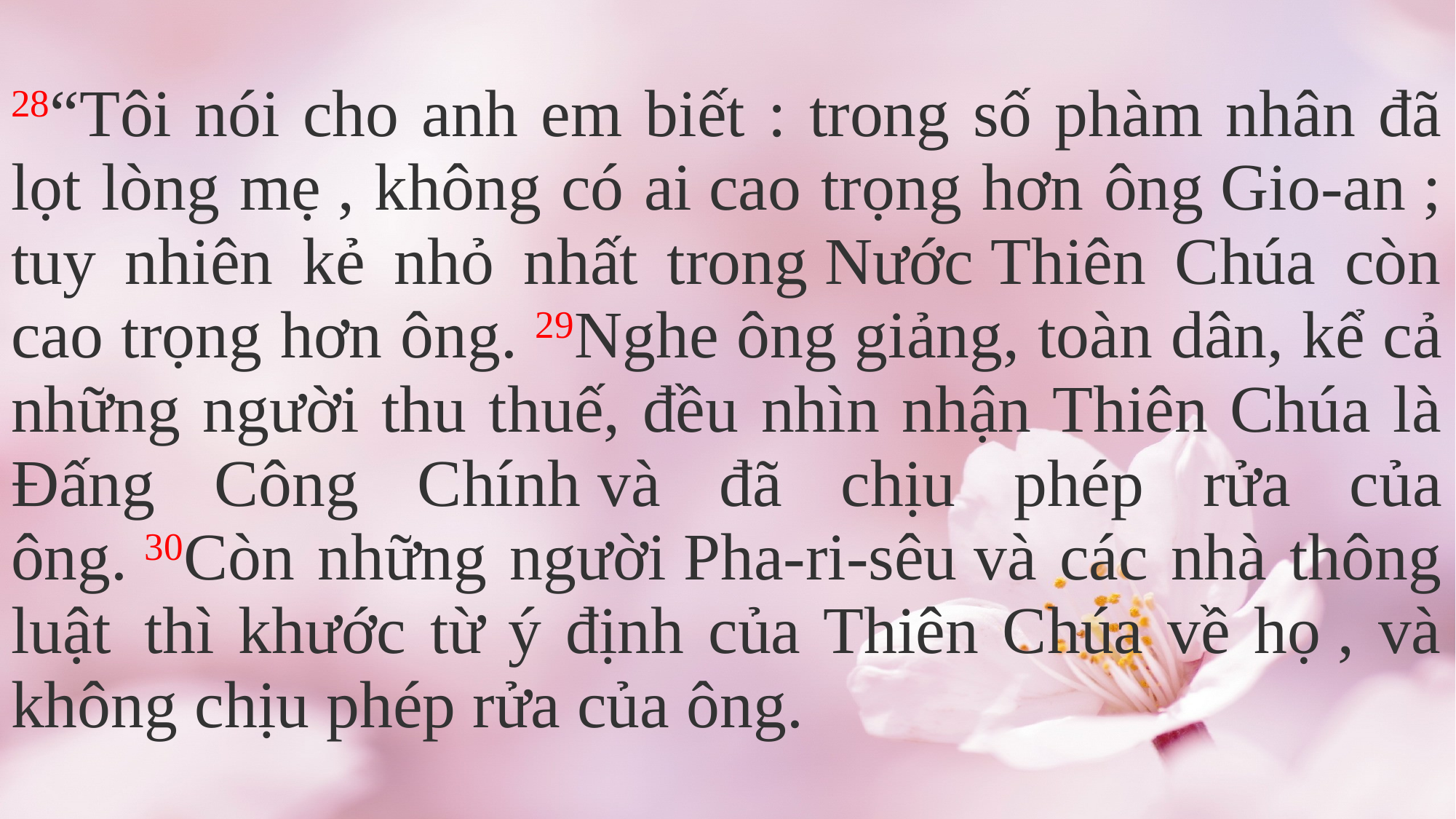

28“Tôi nói cho anh em biết : trong số phàm nhân đã lọt lòng mẹ , không có ai cao trọng hơn ông Gio-an ; tuy nhiên kẻ nhỏ nhất trong Nước Thiên Chúa còn cao trọng hơn ông. 29Nghe ông giảng, toàn dân, kể cả những người thu thuế, đều nhìn nhận Thiên Chúa là Đấng Công Chính và đã chịu phép rửa của ông. 30Còn những người Pha-ri-sêu và các nhà thông luật  thì khước từ ý định của Thiên Chúa về họ , và không chịu phép rửa của ông.